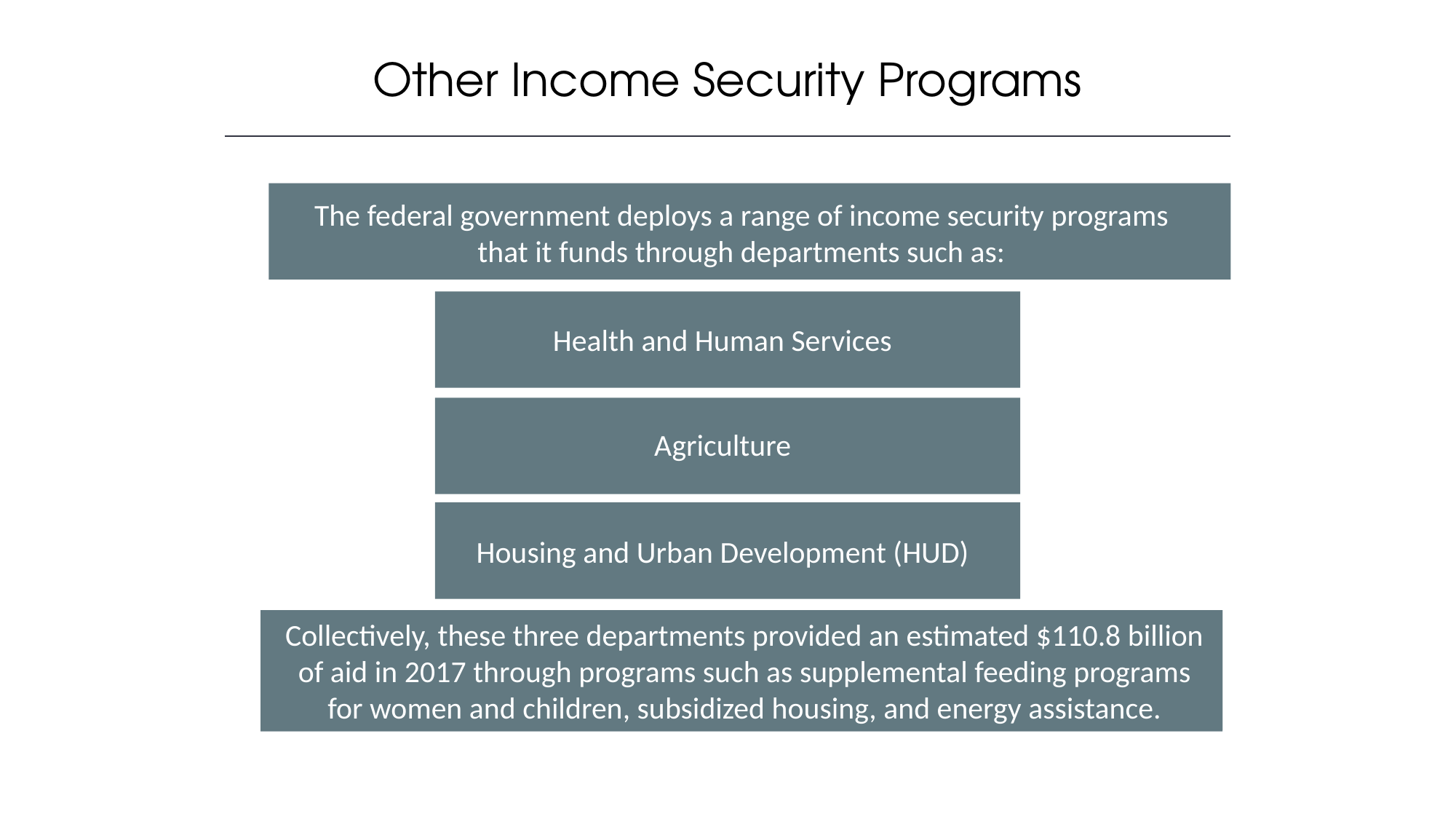

Other Income Security Programs

The federal government deploys a range of income security programs that it funds through departments such as:

Health and Human Services

Agriculture

Housing and Urban Development (HUD)

Collectively, these three departments provided an estimated $110.8 billion of aid in 2017 through programs such as supplemental feeding programs for women and children, subsidized housing, and energy assistance.